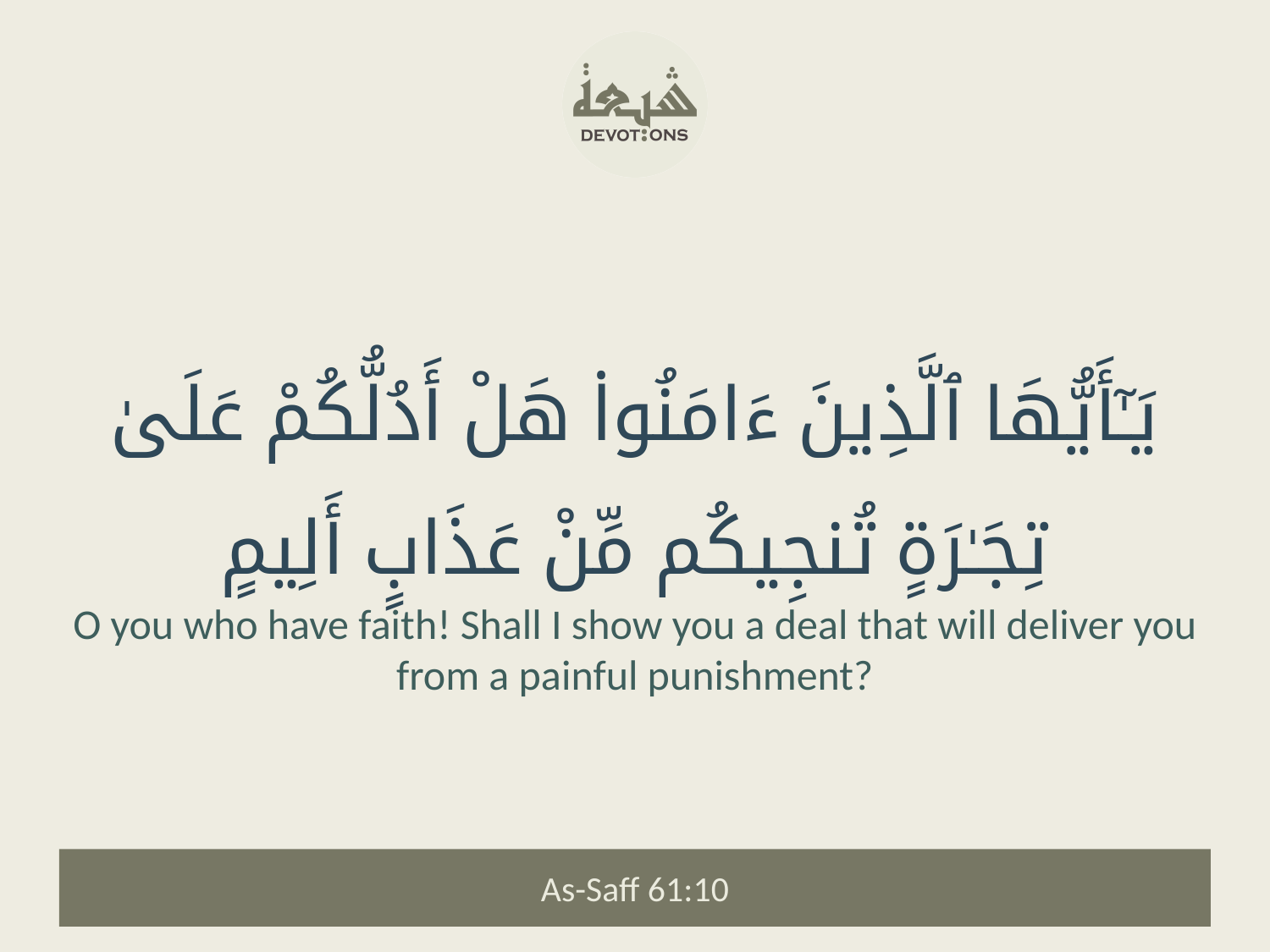

يَـٰٓأَيُّهَا ٱلَّذِينَ ءَامَنُوا۟ هَلْ أَدُلُّكُمْ عَلَىٰ تِجَـٰرَةٍ تُنجِيكُم مِّنْ عَذَابٍ أَلِيمٍ
O you who have faith! Shall I show you a deal that will deliver you from a painful punishment?
As-Saff 61:10